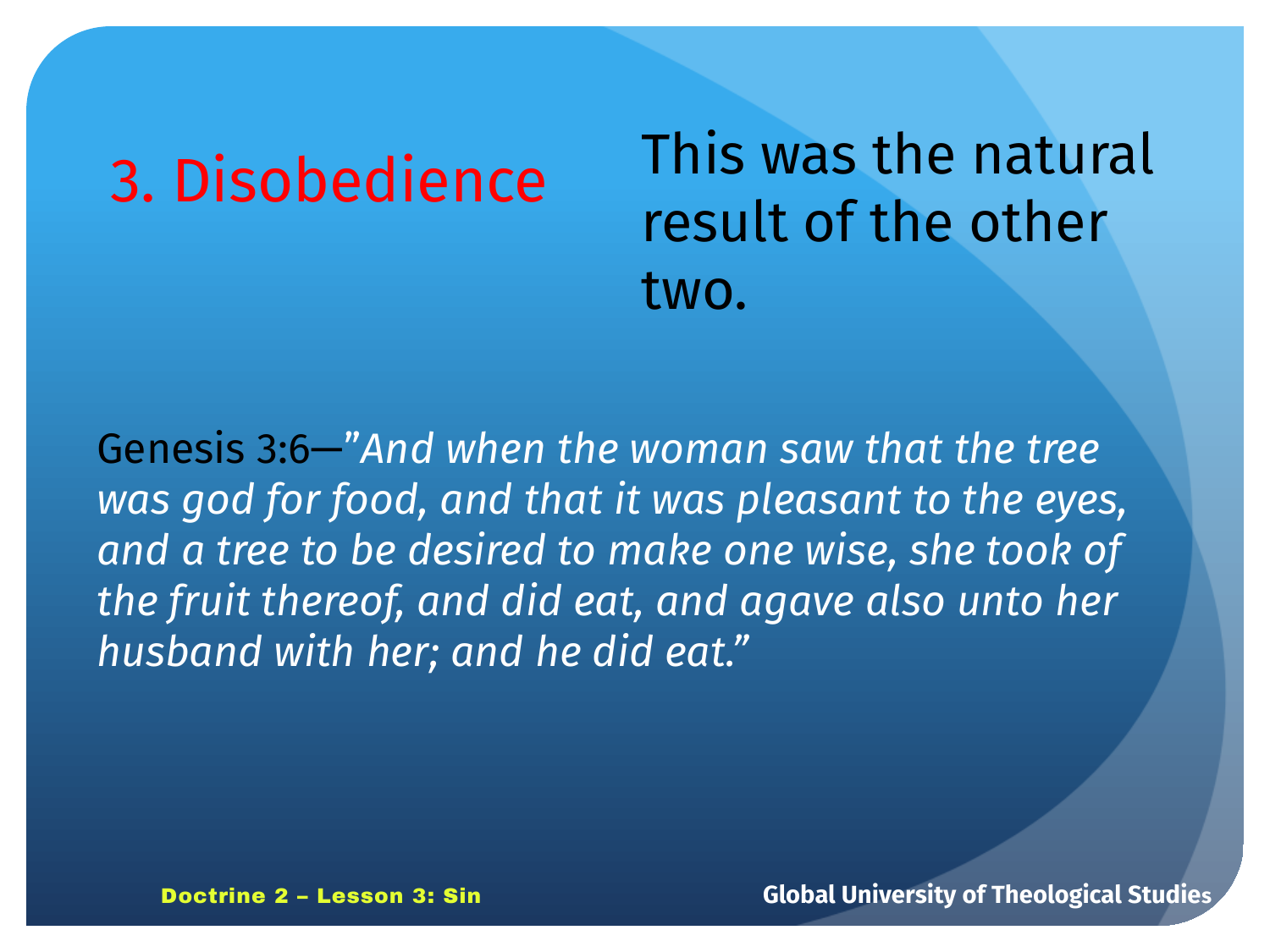

This was the natural result of the other two.
3. Disobedience
Genesis 3:6—”And when the woman saw that the tree was god for food, and that it was pleasant to the eyes, and a tree to be desired to make one wise, she took of the fruit thereof, and did eat, and agave also unto her husband with her; and he did eat.”

Doctrine 2 – Lesson 3: Sin                                     Global University of Theological Studies